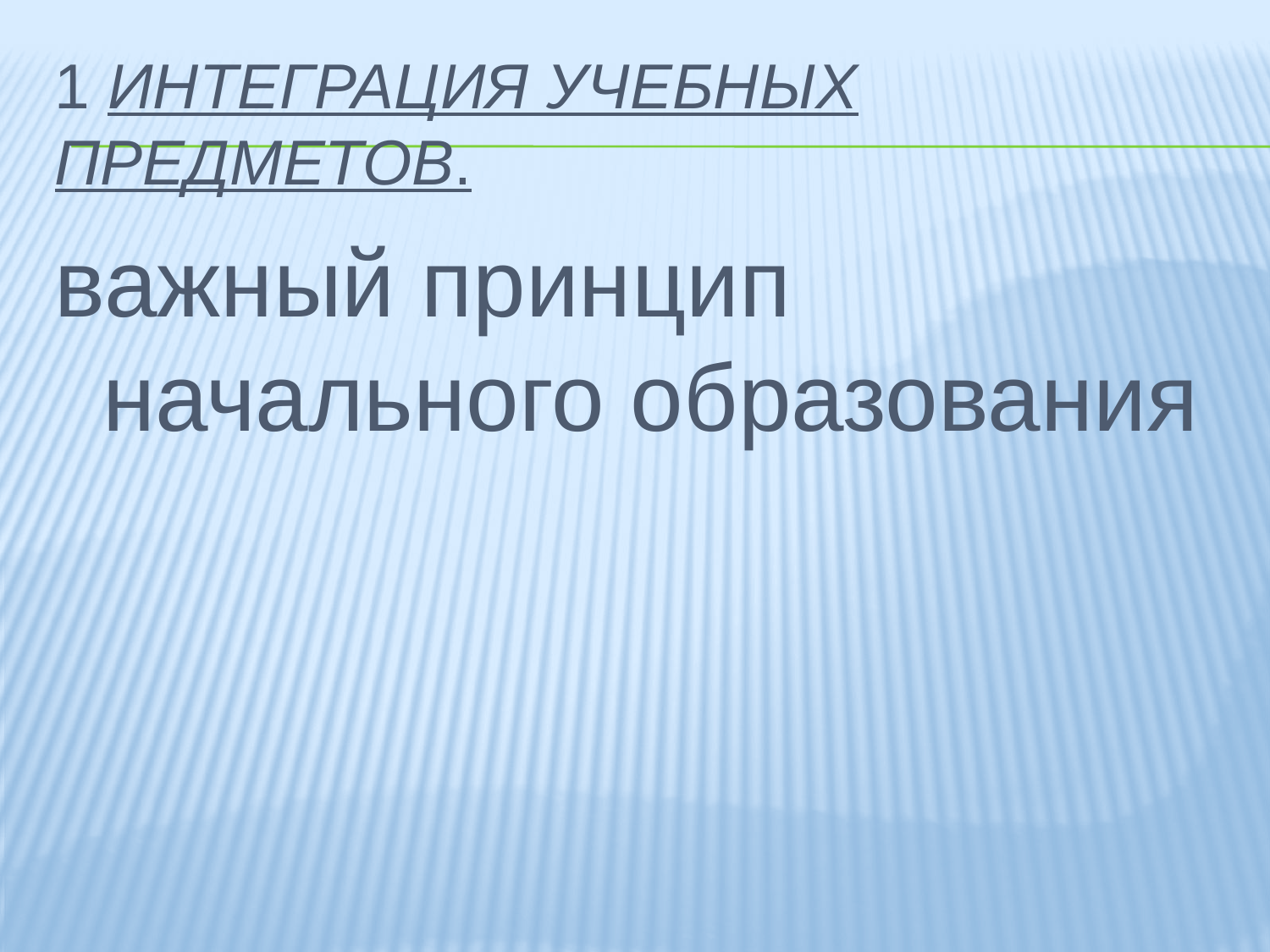

# 1 интеграция учебных предметов.
важный принцип  начального образования